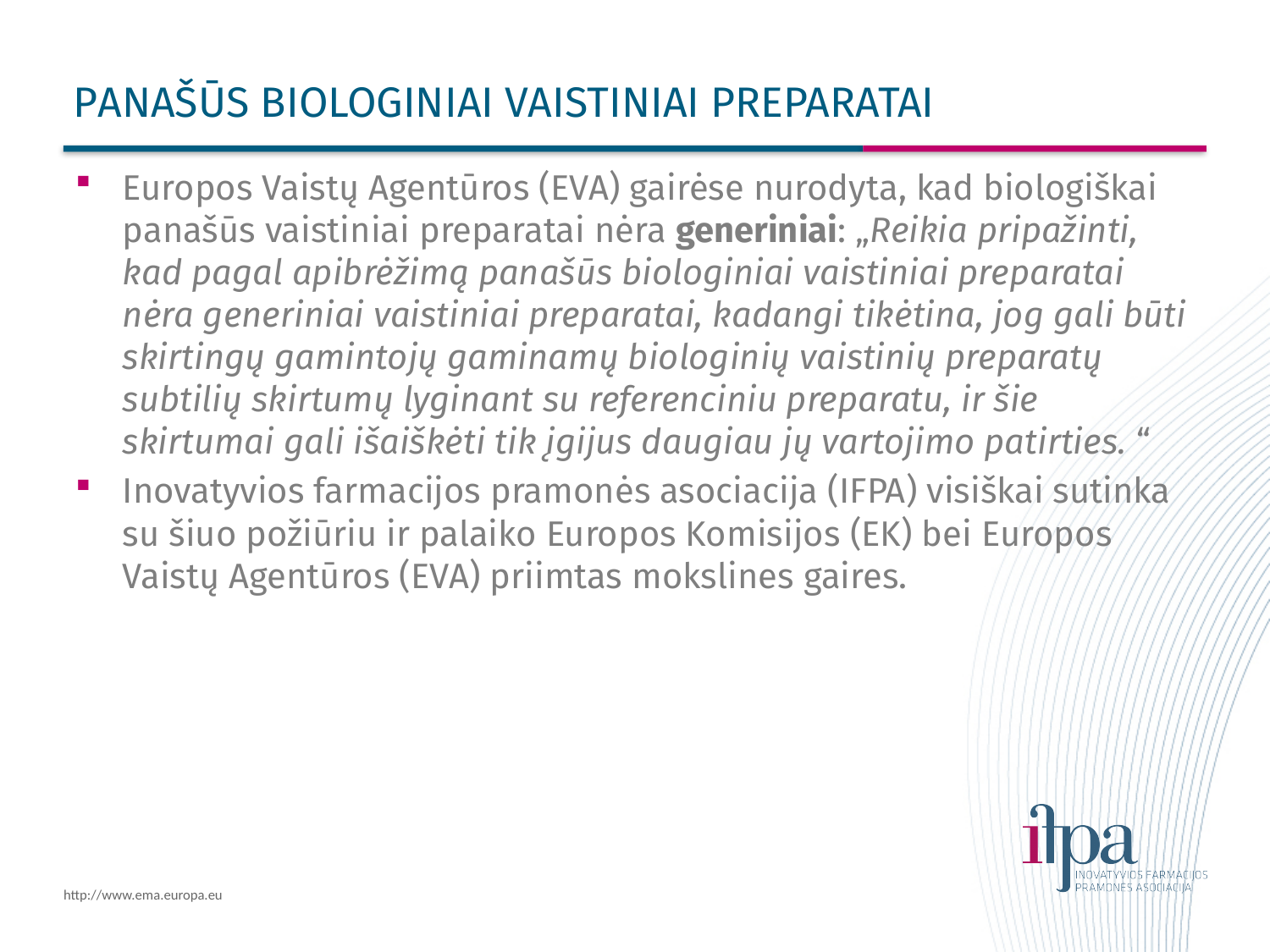

# Panašūs biologiniai vaistiniai preparatai
Europos Vaistų Agentūros (EVA) gairėse nurodyta, kad biologiškai panašūs vaistiniai preparatai nėra generiniai: „Reikia pripažinti, kad pagal apibrėžimą panašūs biologiniai vaistiniai preparatai nėra generiniai vaistiniai preparatai, kadangi tikėtina, jog gali būti skirtingų gamintojų gaminamų biologinių vaistinių preparatų subtilių skirtumų lyginant su referenciniu preparatu, ir šie skirtumai gali išaiškėti tik įgijus daugiau jų vartojimo patirties. “
Inovatyvios farmacijos pramonės asociacija (IFPA) visiškai sutinka su šiuo požiūriu ir palaiko Europos Komisijos (EK) bei Europos Vaistų Agentūros (EVA) priimtas mokslines gaires.

http://www.ema.europa.eu